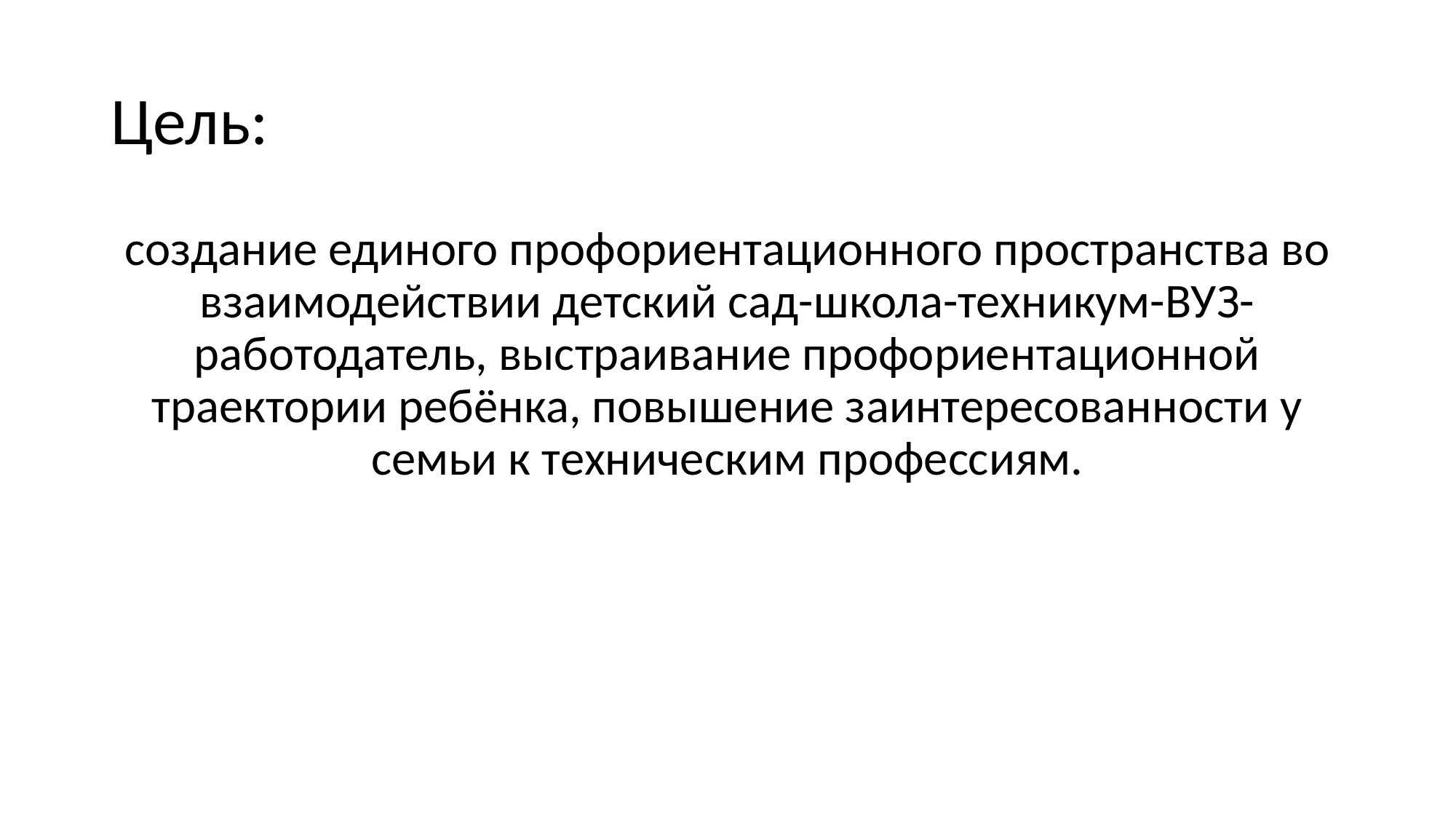

# Цель:
создание единого профориентационного пространства во взаимодействии детский сад-школа-техникум-ВУЗ-работодатель, выстраивание профориентационной траектории ребёнка, повышение заинтересованности у семьи к техническим профессиям.